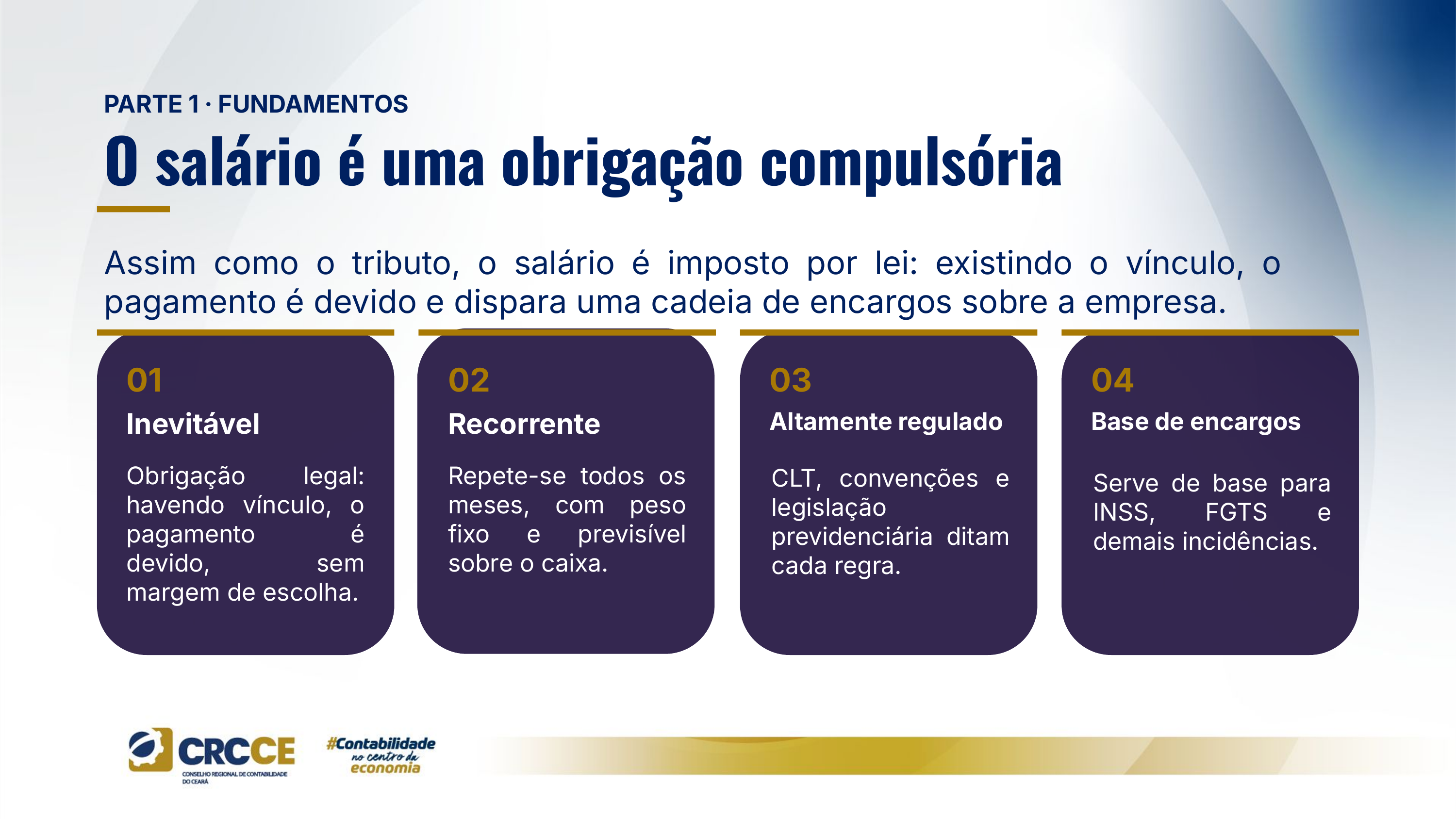

PARTE 1 · FUNDAMENTOS
O salário é uma obrigação compulsória

Assim como o tributo, o salário é imposto por lei: existindo o vínculo, o pagamento é devido e dispara uma cadeia de encargos sobre a empresa.

01
02
03
04
Inevitável
Recorrente
Altamente regulado
Base de encargos
Obrigação legal: havendo vínculo, o pagamento é devido, sem margem de escolha.
Repete-se todos os meses, com peso fixo e previsível sobre o caixa.
CLT, convenções e legislação previdenciária ditam cada regra.
Serve de base para INSS, FGTS e demais incidências.